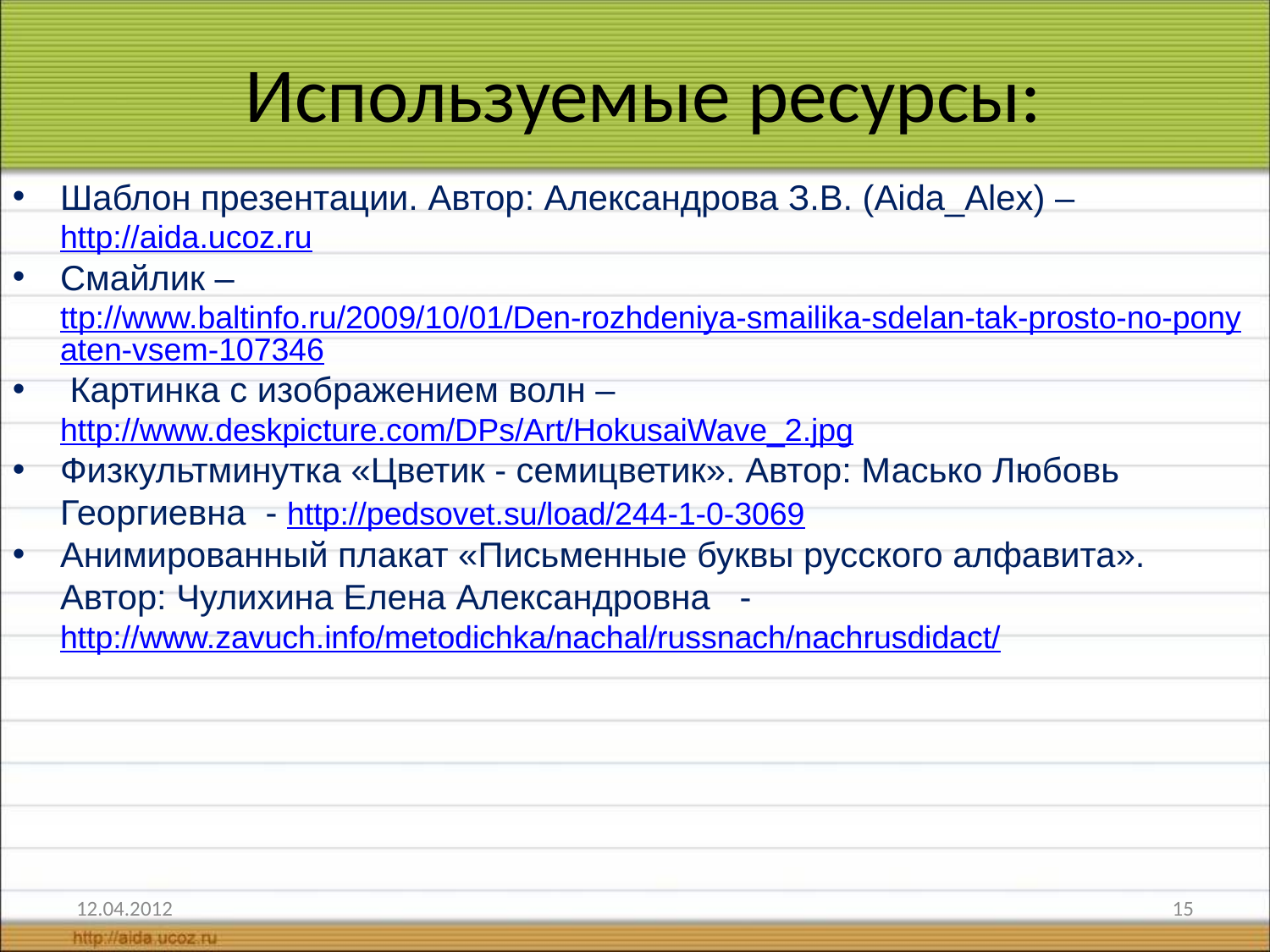

Используемые ресурсы:
Шаблон презентации. Автор: Александрова З.В. (Aida_Alex) – http://aida.ucoz.ru
Смайлик – ttp://www.baltinfo.ru/2009/10/01/Den-rozhdeniya-smailika-sdelan-tak-prosto-no-ponyaten-vsem-107346
 Картинка с изображением волн – http://www.deskpicture.com/DPs/Art/HokusaiWave_2.jpg
Физкультминутка «Цветик - семицветик». Автор: Масько Любовь Георгиевна  - http://pedsovet.su/load/244-1-0-3069
Анимированный плакат «Письменные буквы русского алфавита». Автор: Чулихина Елена Александровна   - http://www.zavuch.info/metodichka/nachal/russnach/nachrusdidact/

12.04.2012
15